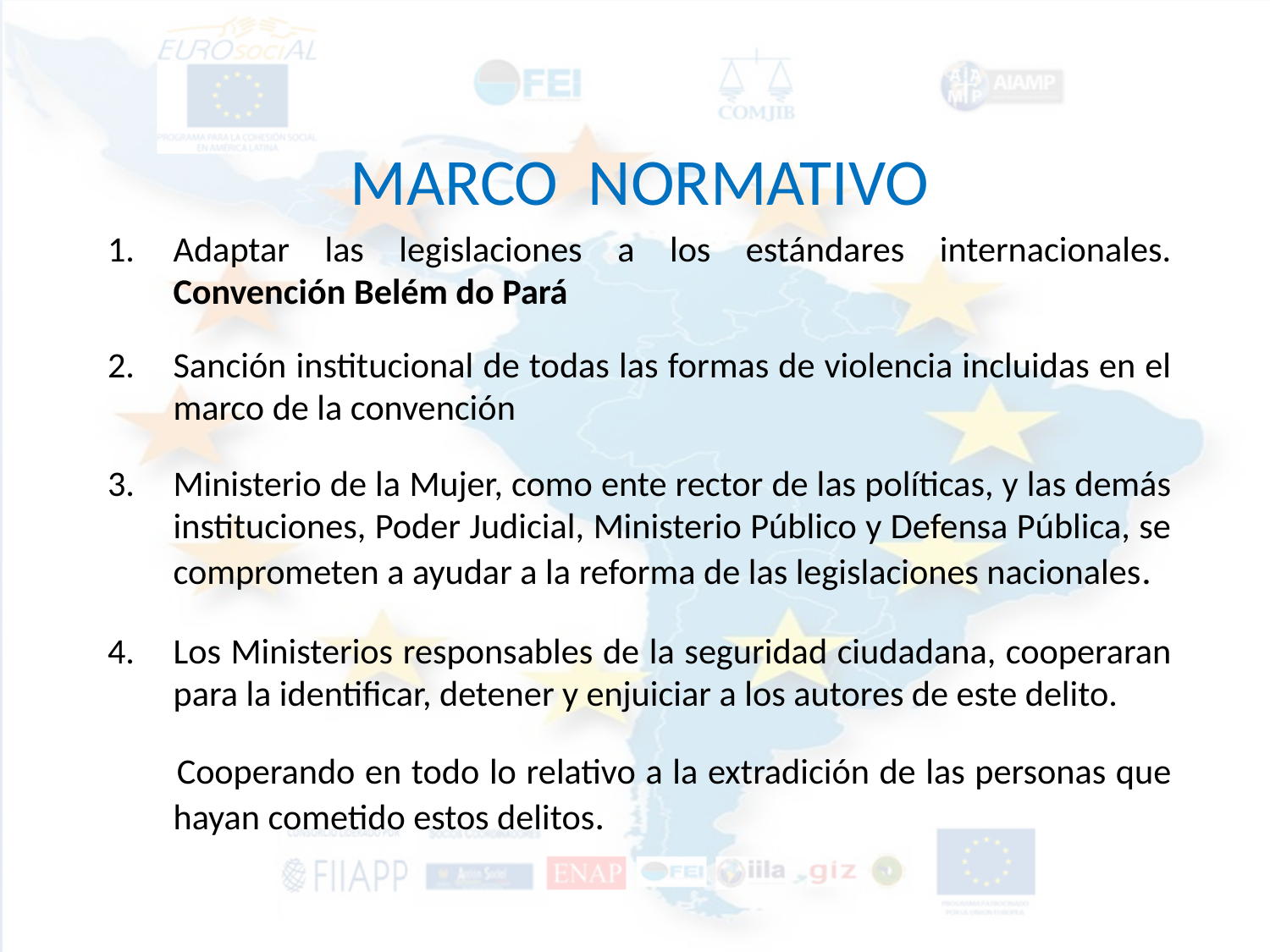

MARCO  NORMATIVO
Adaptar las legislaciones a los estándares internacionales. Convención Belém do Pará

Sanción institucional de todas las formas de violencia incluidas en el marco de la convención

Ministerio de la Mujer, como ente rector de las políticas, y las demás instituciones, Poder Judicial, Ministerio Público y Defensa Pública, se comprometen a ayudar a la reforma de las legislaciones nacionales.

Los Ministerios responsables de la seguridad ciudadana, cooperaran para la identificar, detener y enjuiciar a los autores de este delito.

Cooperando en todo lo relativo a la extradición de las personas que hayan cometido estos delitos.